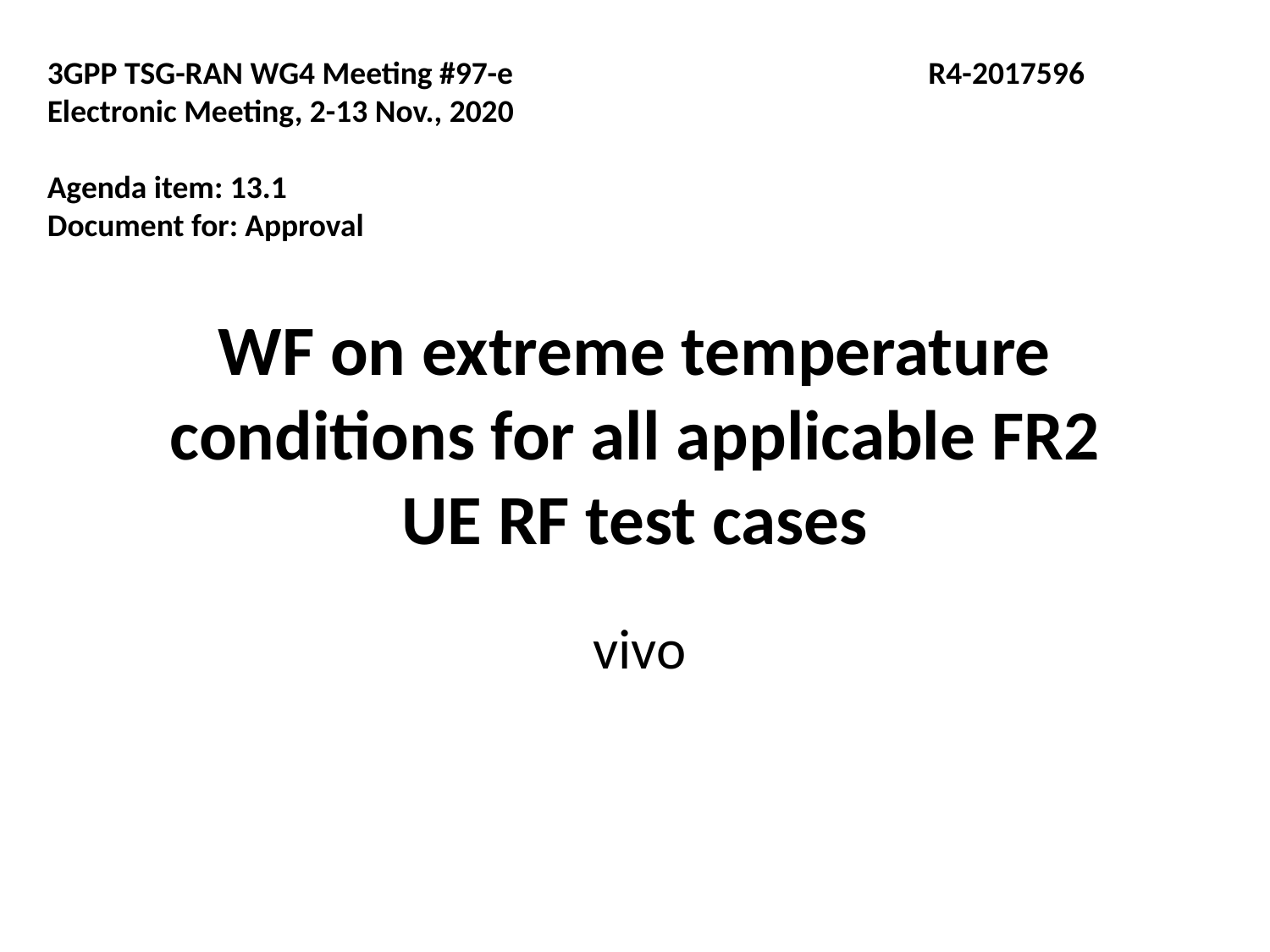

3GPP TSG-RAN WG4 Meeting #97-e	                                                    R4-2017596
Electronic Meeting, 2-13 Nov., 2020

Agenda item: 13.1
Document for: Approval

# WF on extreme temperature conditions for all applicable FR2 UE RF test cases
vivo